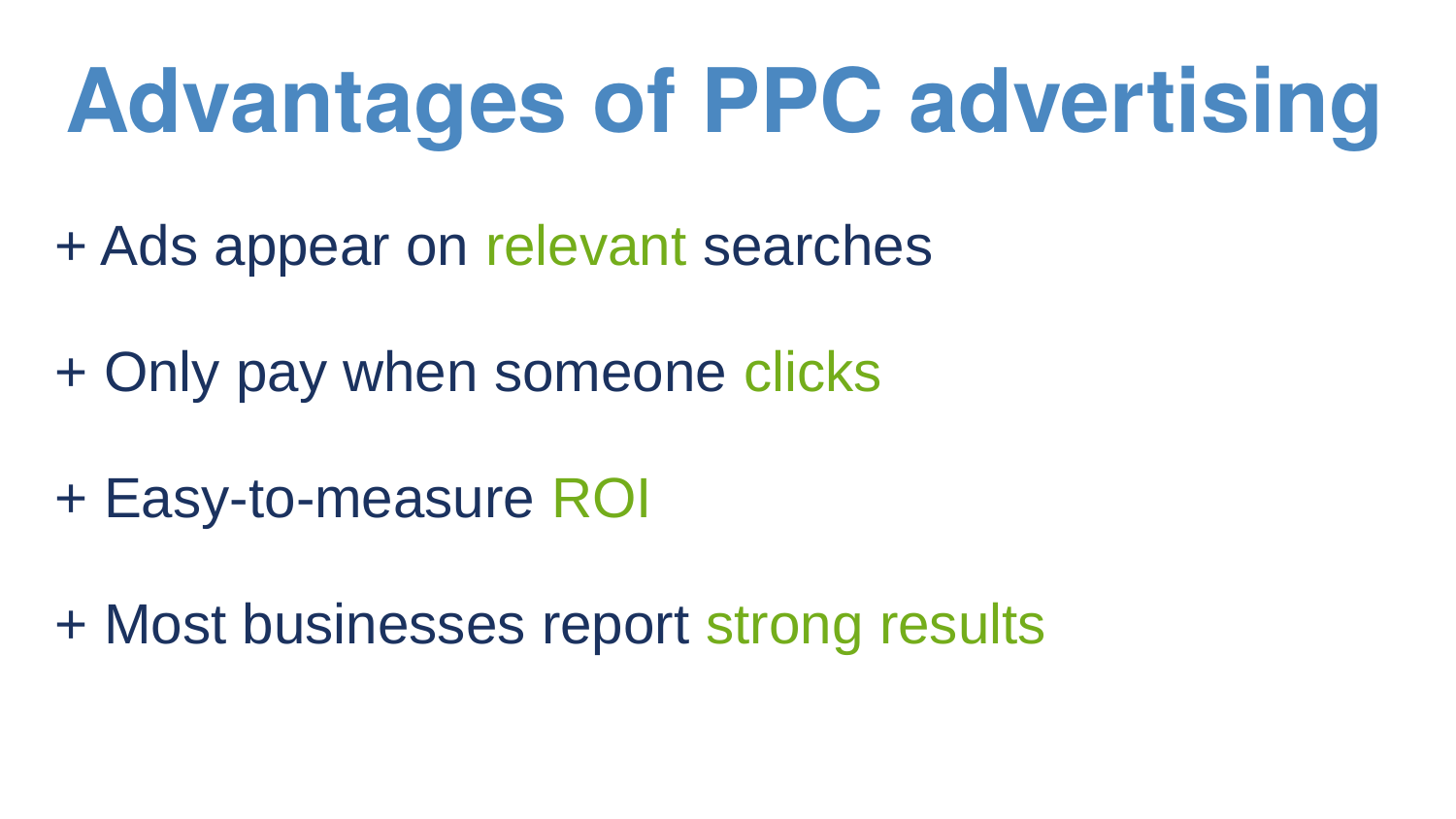

# Advantages of PPC advertising
+ Ads appear on relevant searches

+ Only pay when someone clicks

+ Easy-to-measure ROI

+ Most businesses report strong results